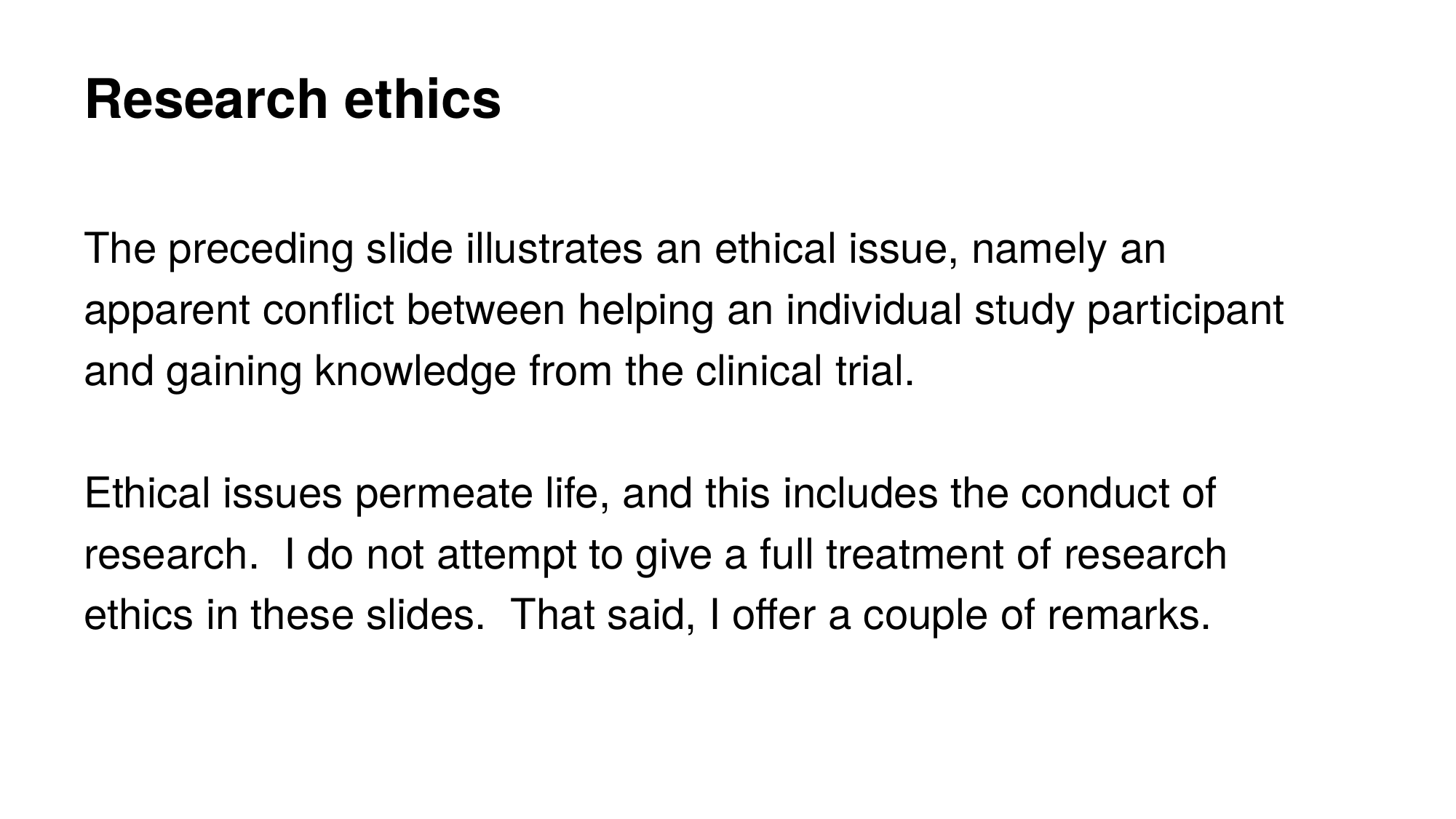

# Research ethics
The preceding slide illustrates an ethical issue, namely an apparent conflict between helping an individual study participant and gaining knowledge from the clinical trial.

Ethical issues permeate life, and this includes the conduct of research.  I do not attempt to give a full treatment of research ethics in these slides.  That said, I offer a couple of remarks.